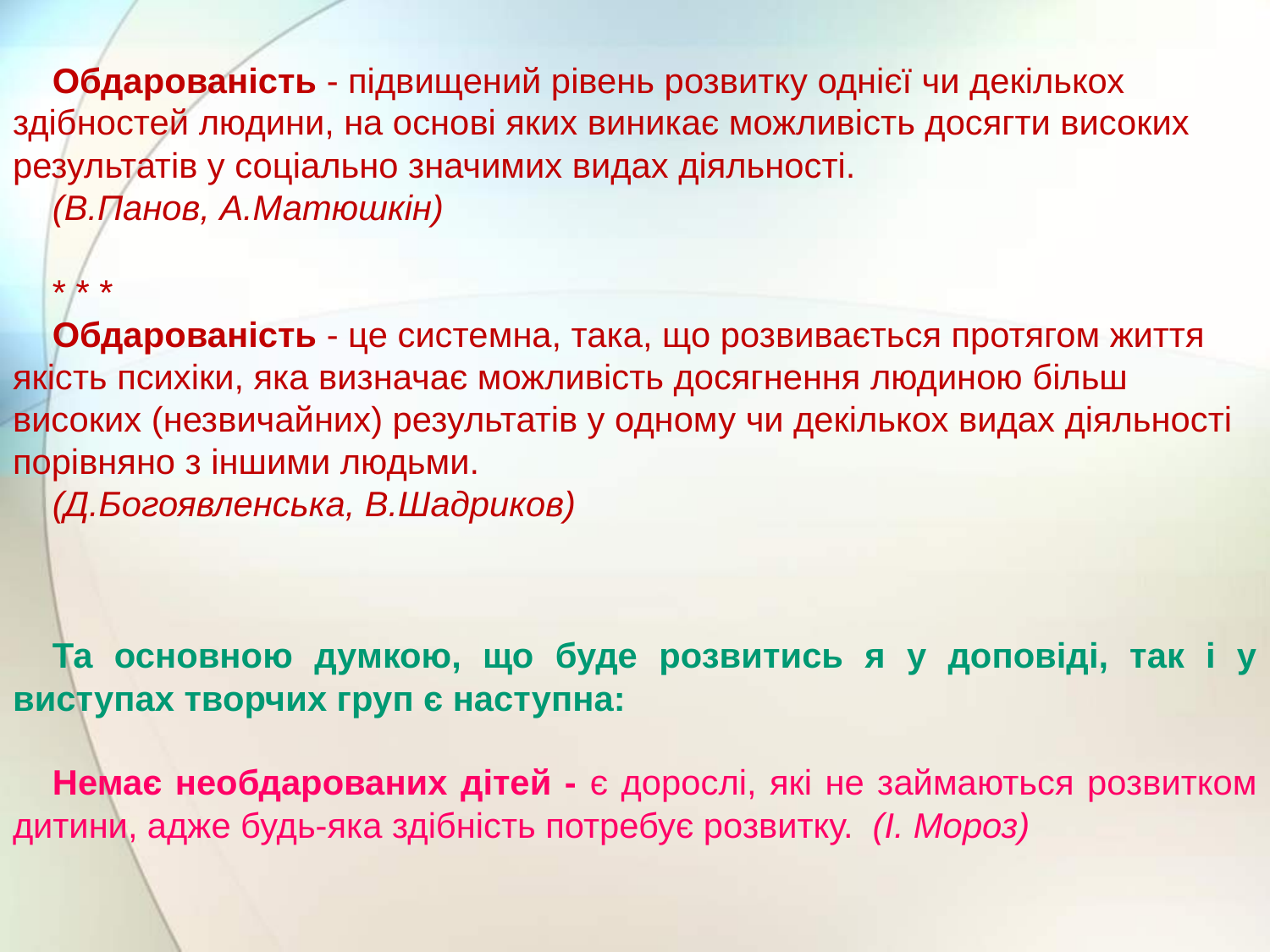

Обдарованість - підвищений рівень розвитку однієї чи декількох здібностей людини, на основі яких виникає можливість досягти високих результатів у соціально значимих видах діяльності.
(В.Панов, А.Матюшкін)

* * *
Обдарованість - це системна, така, що розвивається протягом життя якість психіки, яка визначає можливість досягнення людиною більш високих (незвичайних) результатів у одному чи декількох видах діяльності порівняно з іншими людьми.
(Д.Богоявленська, В.Шадриков)
Та основною думкою, що буде розвитись я у доповіді, так і у виступах творчих груп є наступна:

Немає необдарованих дітей - є дорослі, які не займаються розвитком дитини, адже будь-яка здібність потребує розвитку.  (І. Мороз)